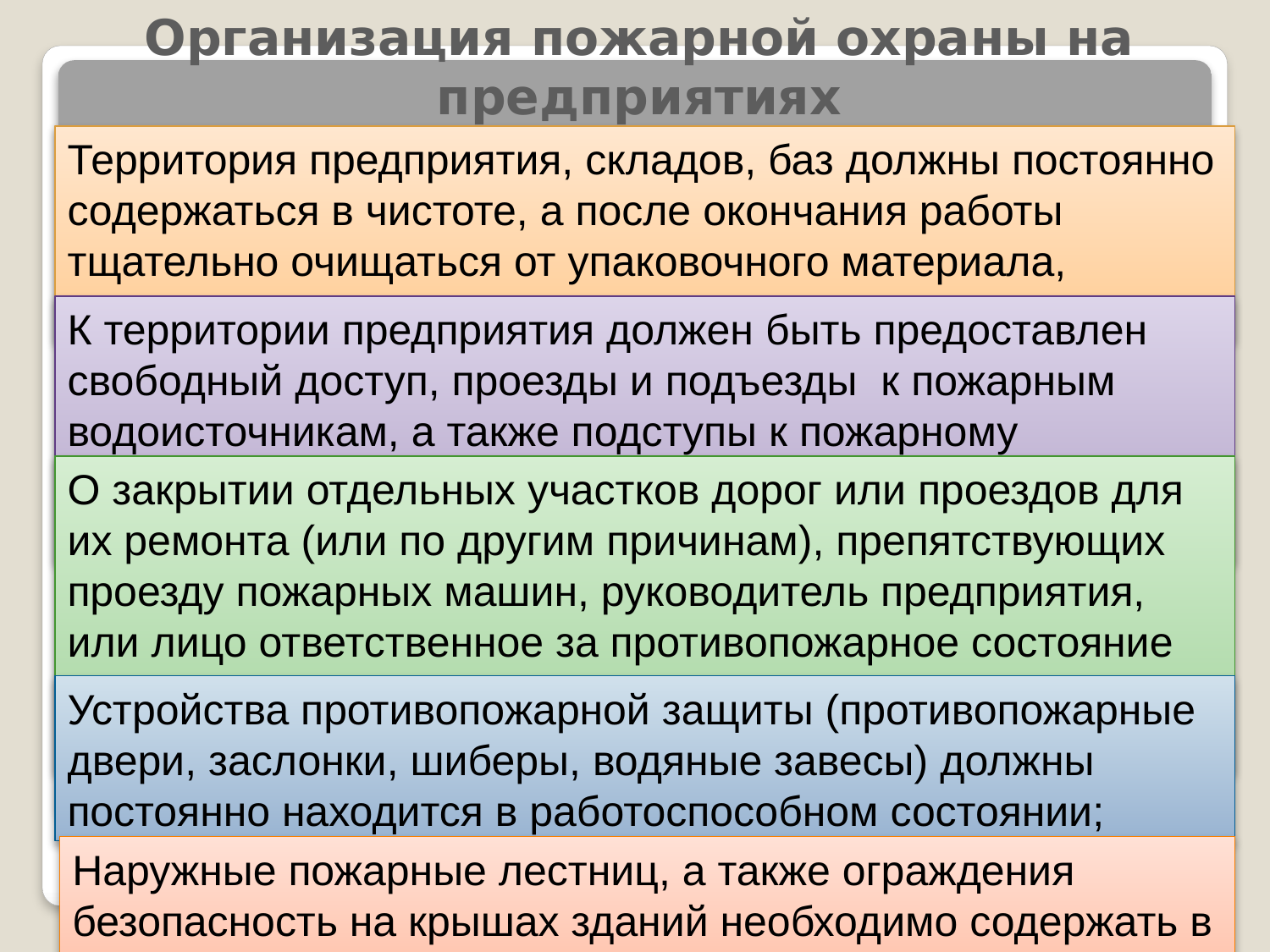

Организация пожарной охраны на предприятиях
Территория предприятия, складов, баз должны постоянно содержаться в чистоте, а после окончания работы тщательно очищаться от упаковочного материала, отходов, горючего мусора;
К территории предприятия должен быть предоставлен свободный доступ, проезды и подъезды  к пожарным водоисточникам, а также подступы к пожарному инвентарю и оборудованию должны быть всегда свободными;
О закрытии отдельных участков дорог или проездов для их ремонта (или по другим причинам), препятствующих проезду пожарных машин, руководитель предприятия, или лицо ответственное за противопожарное состояние объекта, обязан немедленно  уведомить ближайшую службу пожарной охраны;
Устройства противопожарной защиты (противопожарные двери, заслонки, шиберы, водяные завесы) должны постоянно находится в работоспособном состоянии;
Наружные пожарные лестниц, а также ограждения безопасность на крышах зданий необходимо содержать в исправном состоянии;